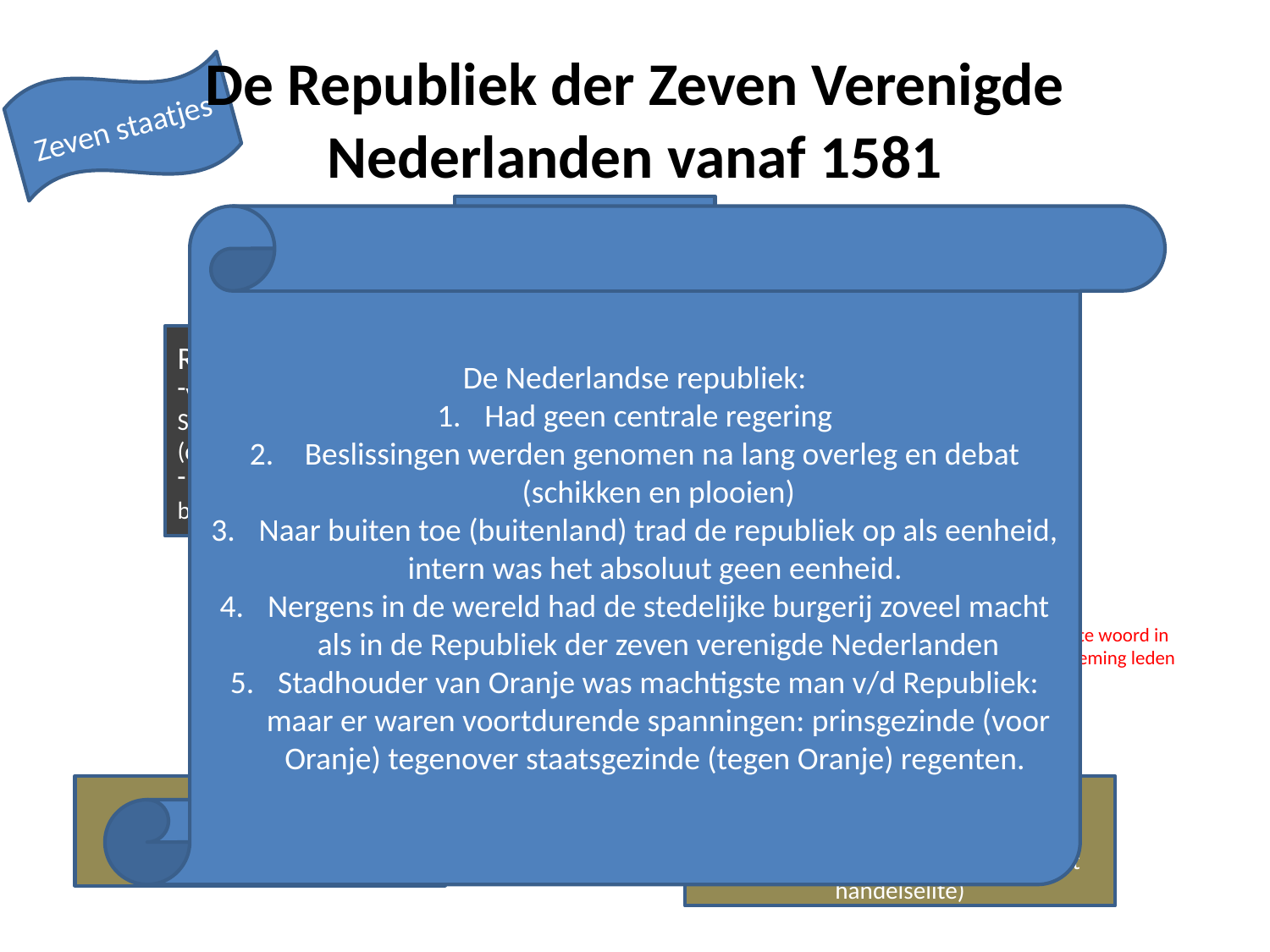

# De Republiek der Zeven Verenigde Nederlanden vanaf 1581
Zeven staatjes

Staten Generaal
Defensie
Buitenlands beleid
Bestuur van de generaliteitslanden

De Nederlandse republiek:
Had geen centrale regering
 Beslissingen werden genomen na lang overleg en debat (schikken en plooien)
Naar buiten toe (buitenland) trad de republiek op als eenheid, intern was het absoluut geen eenheid.
Nergens in de wereld had de stedelijke burgerij zoveel macht als in de Republiek der zeven verenigde Nederlanden
Stadhouder van Oranje was machtigste man v/d Republiek: maar er waren voortdurende spanningen: prinsgezinde (voor Oranje) tegenover staatsgezinde (tegen Oranje) regenten.
Geeft advies aan…

Stadhouder
- Opperbevelhebber van leger en vloot (alleen Holland, v Oranje)
Toezicht op rechtspraak
 gratie verlenen aan veroordeelden

Raadpensionaris
voorzitter van de Staten van Holland (dus belangrijkste)
 Contacten met het buitenland

Sturen vertegenwoordigers en betalen belasting aan…

Gewestelijke Staten / provinciale Staten
Eigen bestuur
Eigen rechtspraak

benoemt
benoemt
Laatste woord in benoeming leden

Sturen vertegenwoordigers en betalen belasting aan…
Graafschappen
Adel op het platteland
Vroedschappen
± 24 á 36 voor het leven benoemde regenten in de steden (afkomstig uit handelselite)